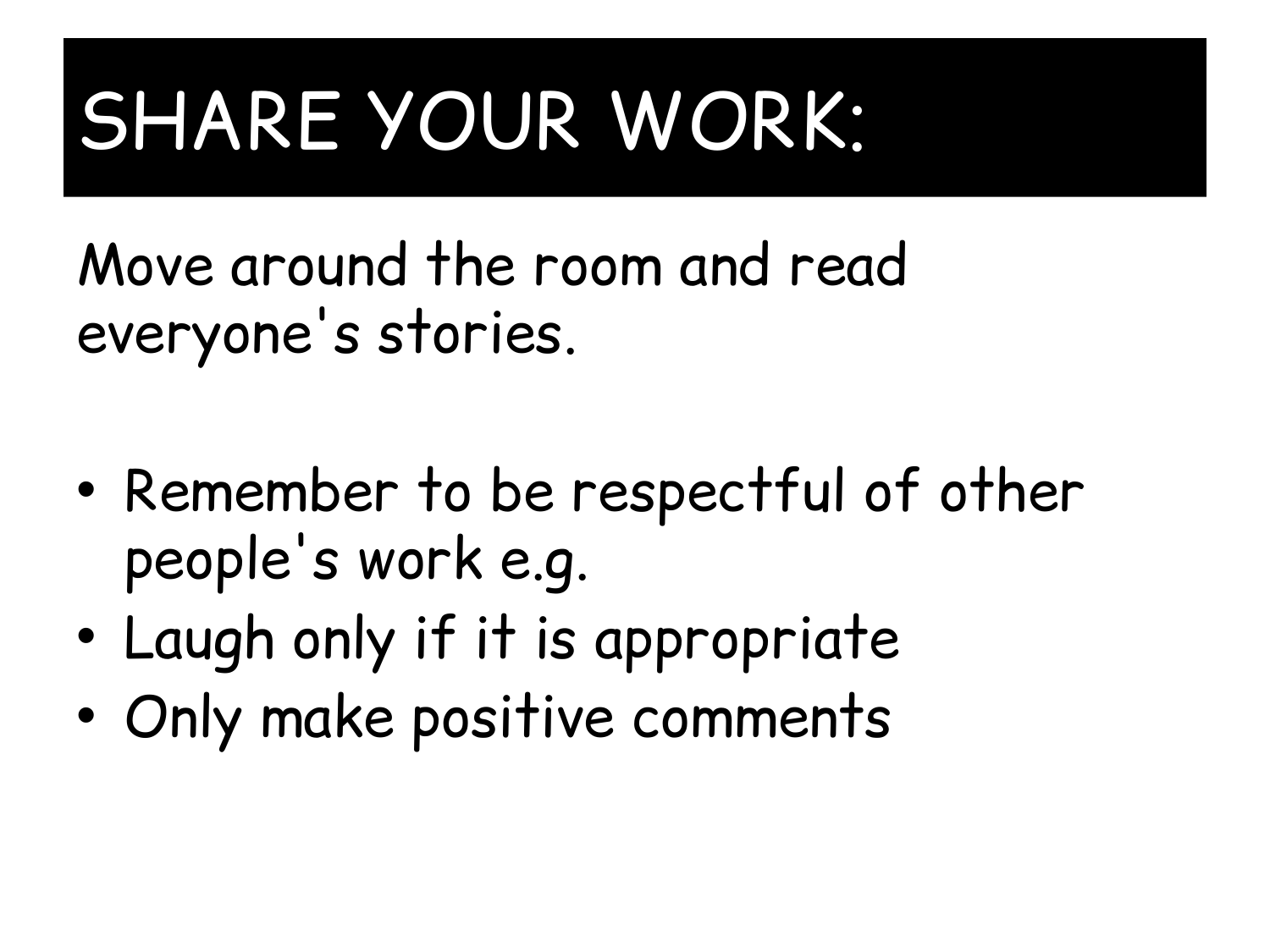

# SHARE YOUR WORK:
Move around the room and read everyone's stories.

Remember to be respectful of other people's work e.g.
Laugh only if it is appropriate
Only make positive comments